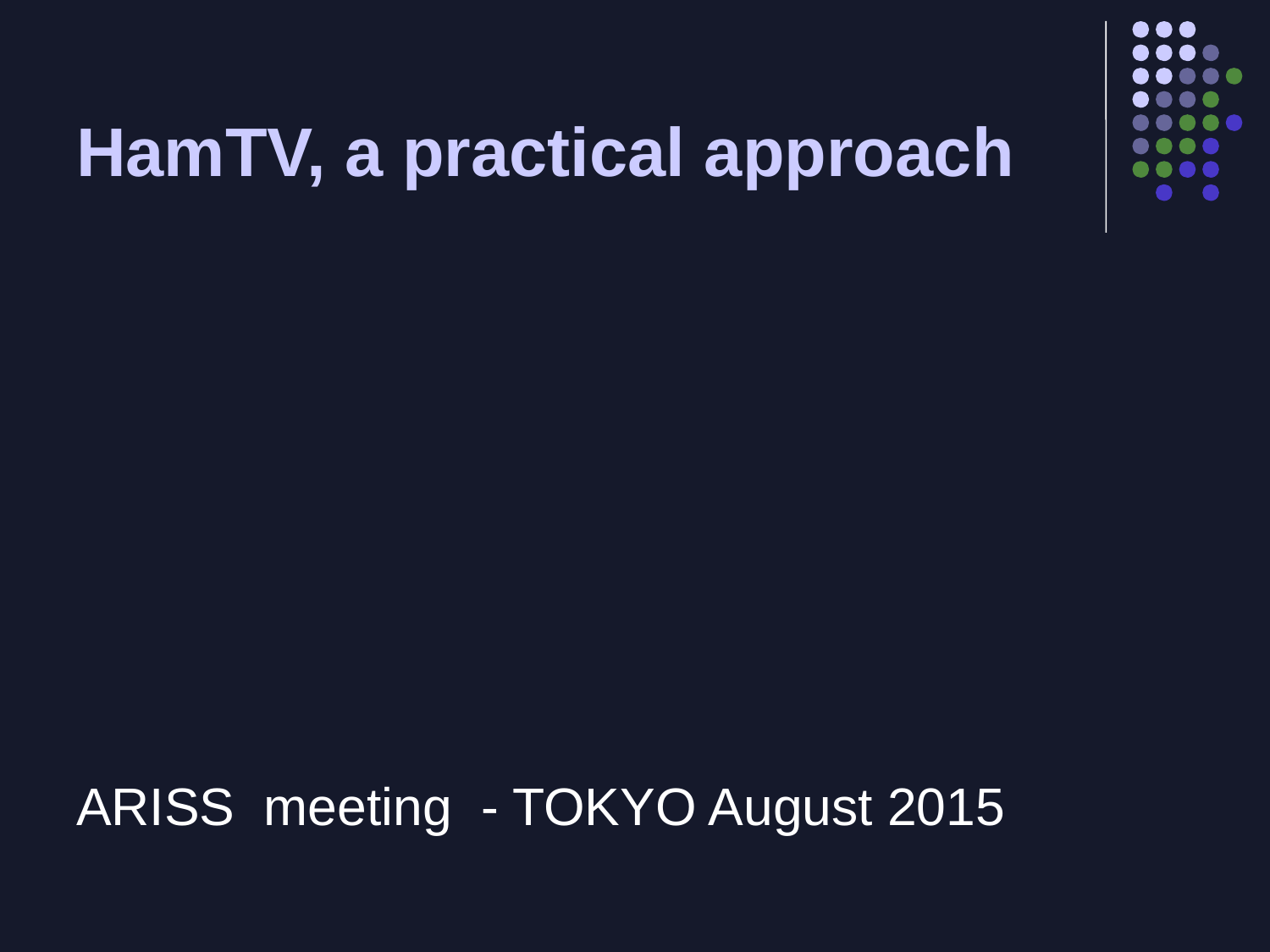

# HamTV, a practical approach
ARISS  meeting  - TOKYO August 2015